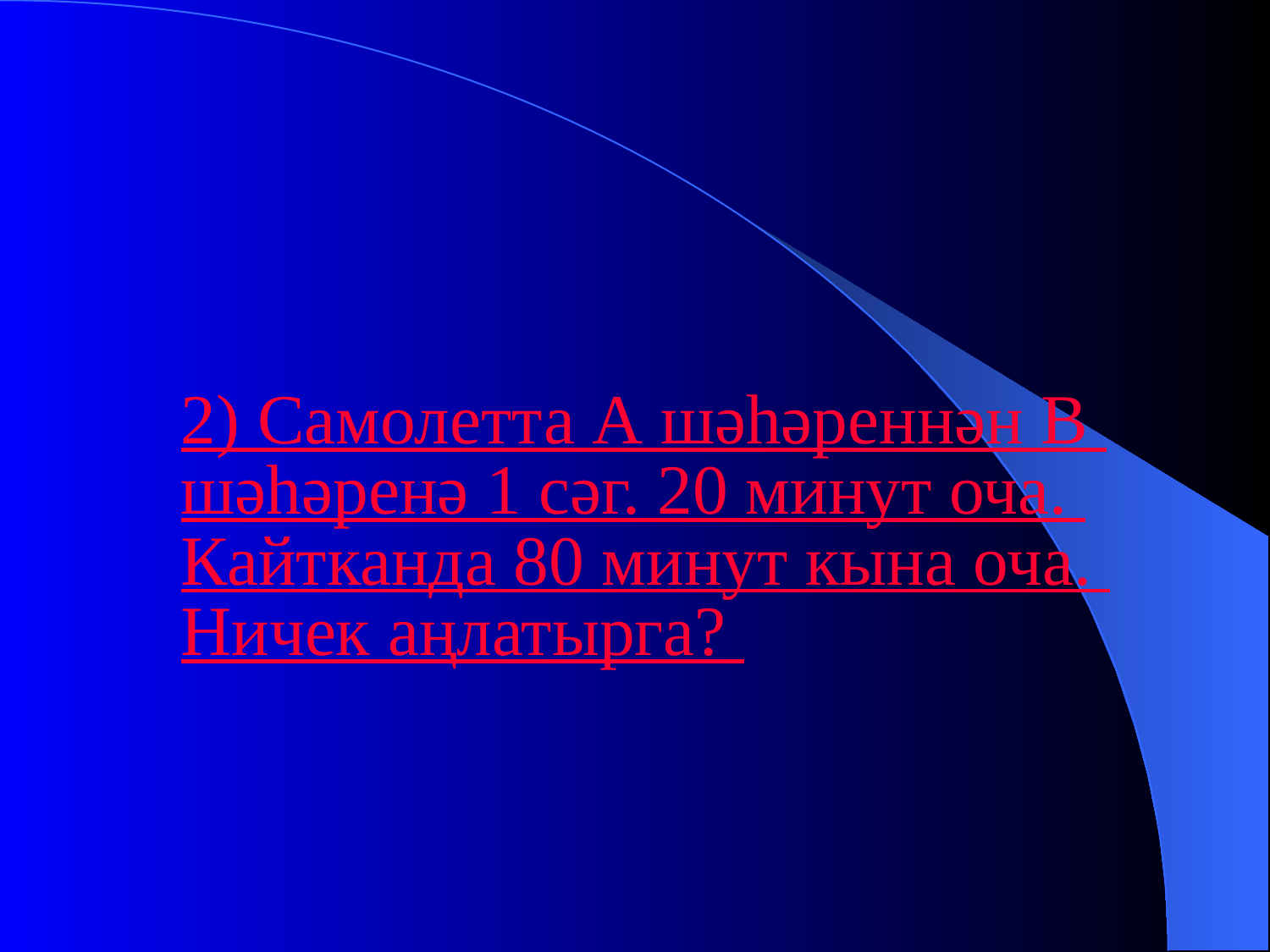

2) Самолетта А шәһәреннән В шәһәренә 1 сәг. 20 минут оча. Кайтканда 80 минут кына оча. Ничек аңлатырга?